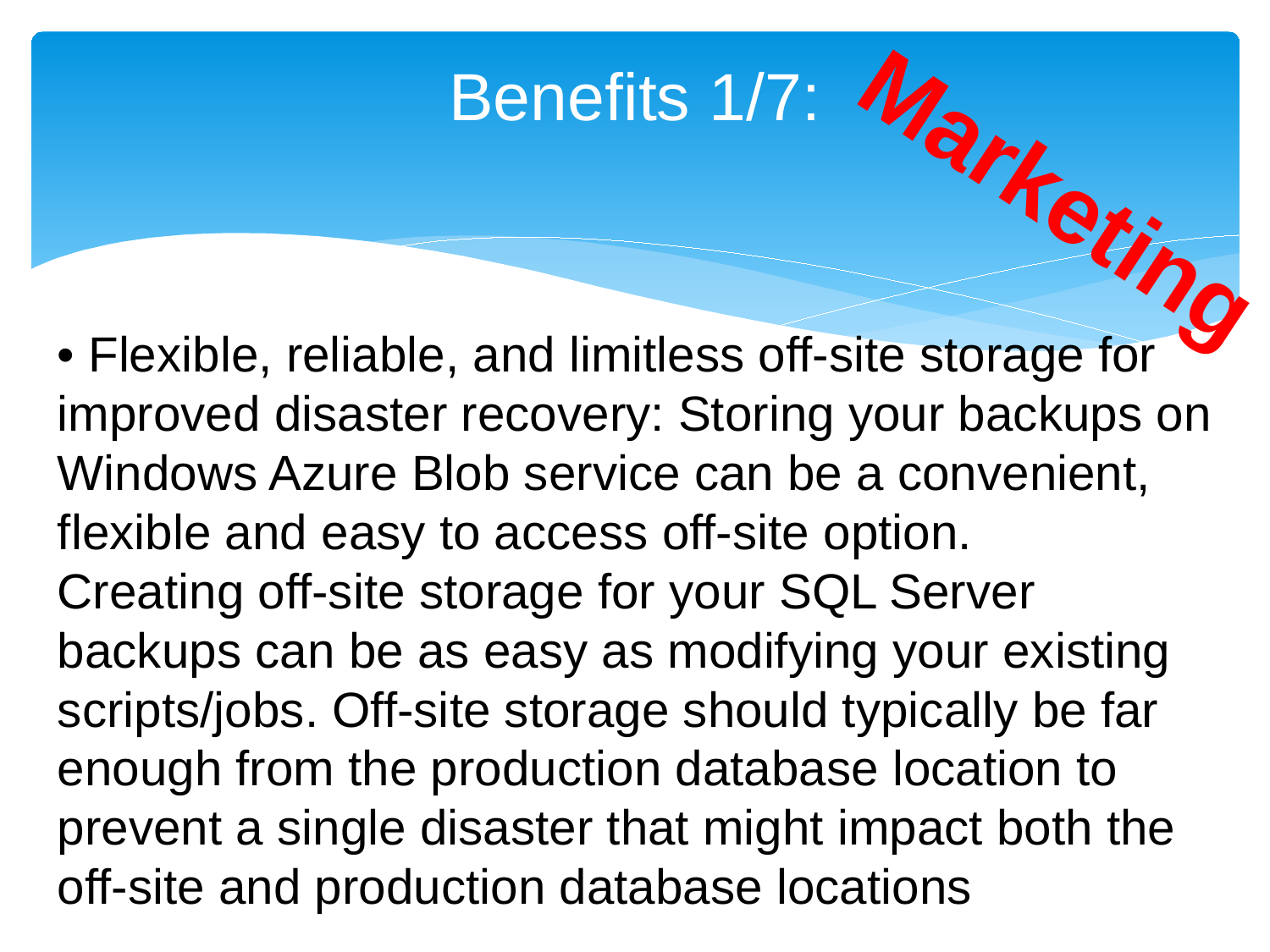

# Benefits 1/7:
Marketing
• Flexible, reliable, and limitless off-site storage for improved disaster recovery: Storing your backups on Windows Azure Blob service can be a convenient, flexible and easy to access off-site option.
Creating off-site storage for your SQL Server backups can be as easy as modifying your existing scripts/jobs. Off-site storage should typically be far enough from the production database location to prevent a single disaster that might impact both the off-site and production database locations